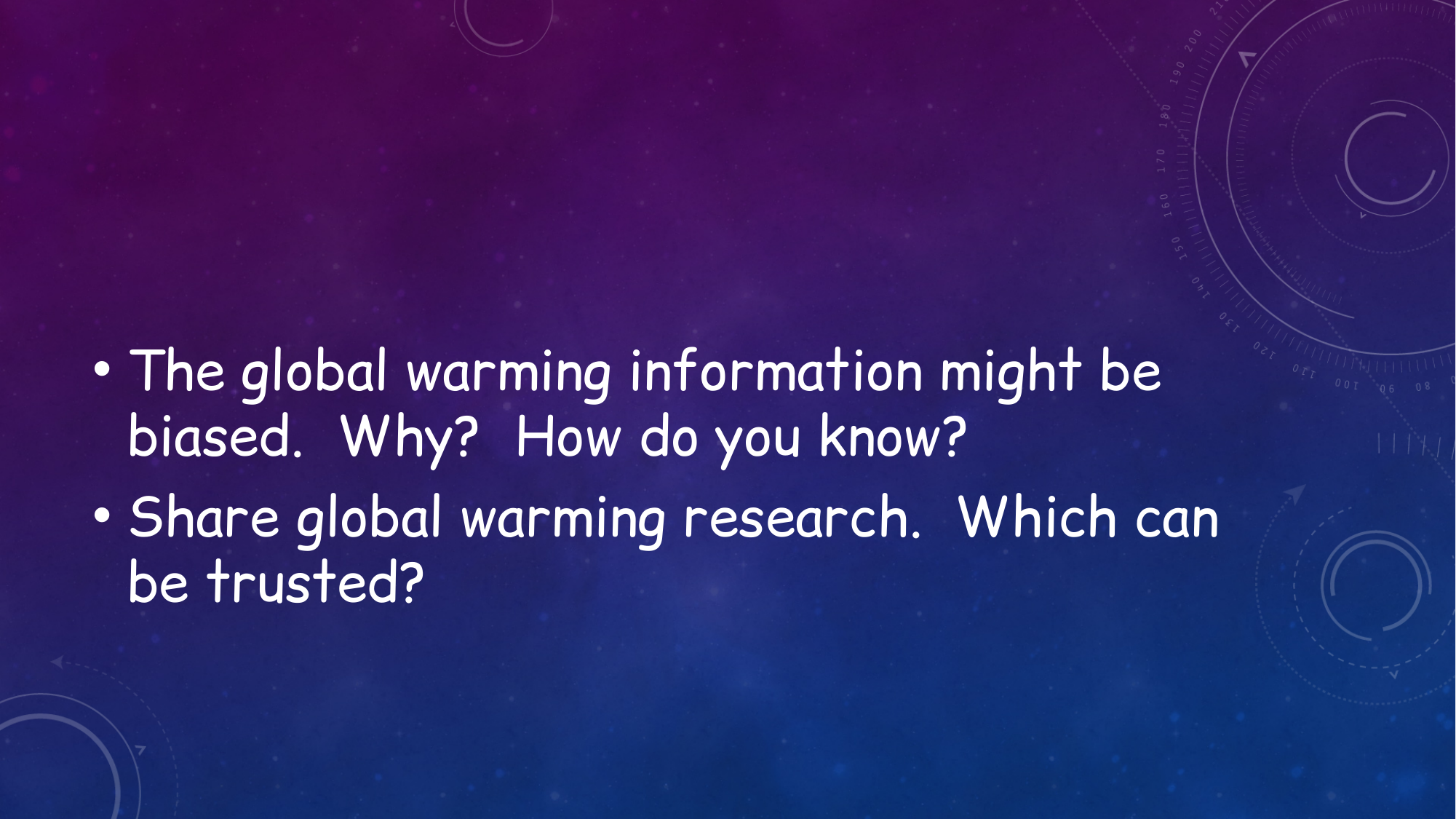

#
The global warming information might be biased.  Why?  How do you know?
Share global warming research.  Which can be trusted?